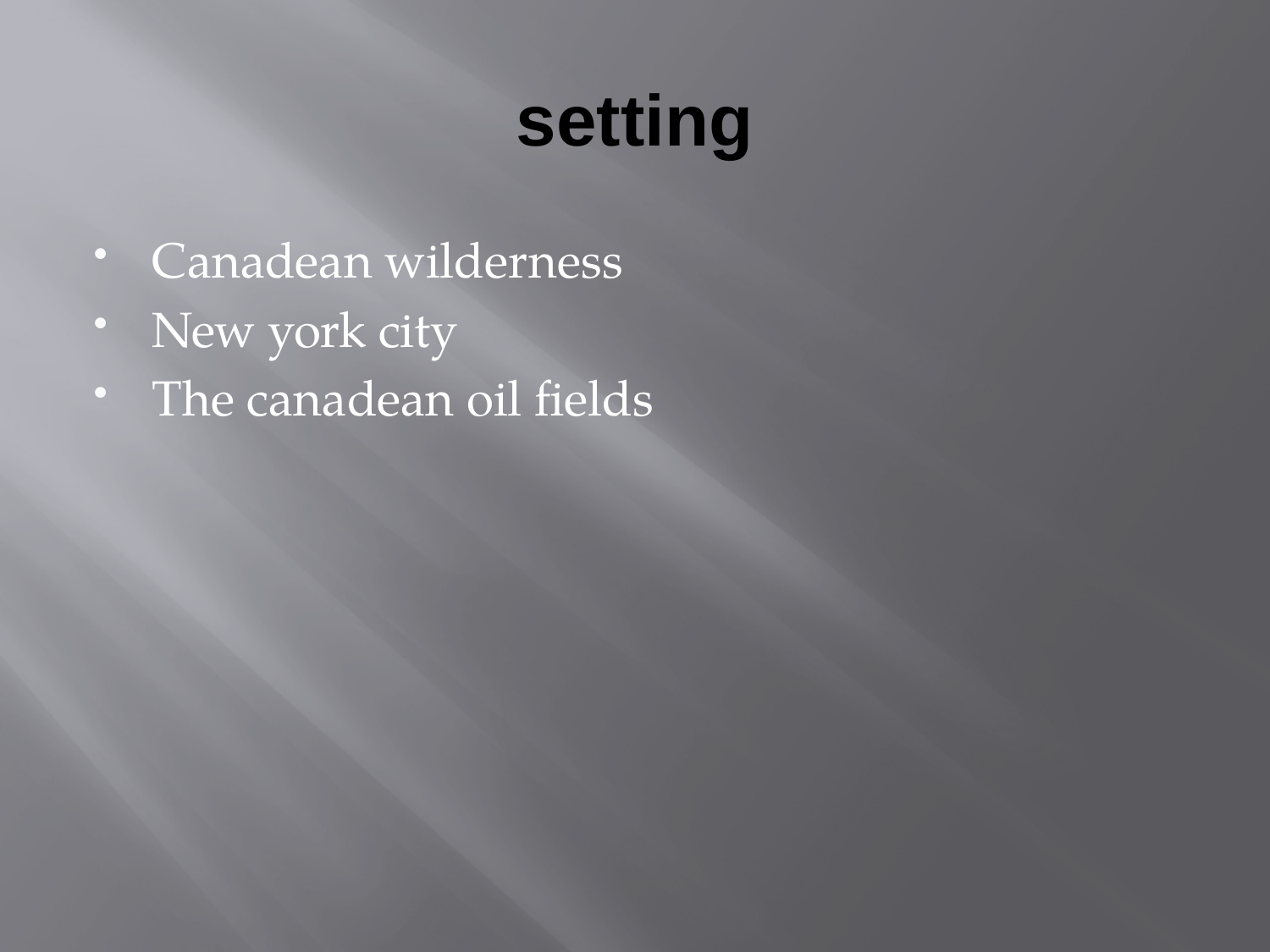

# setting
Canadean wilderness
New york city
The canadean oil fields